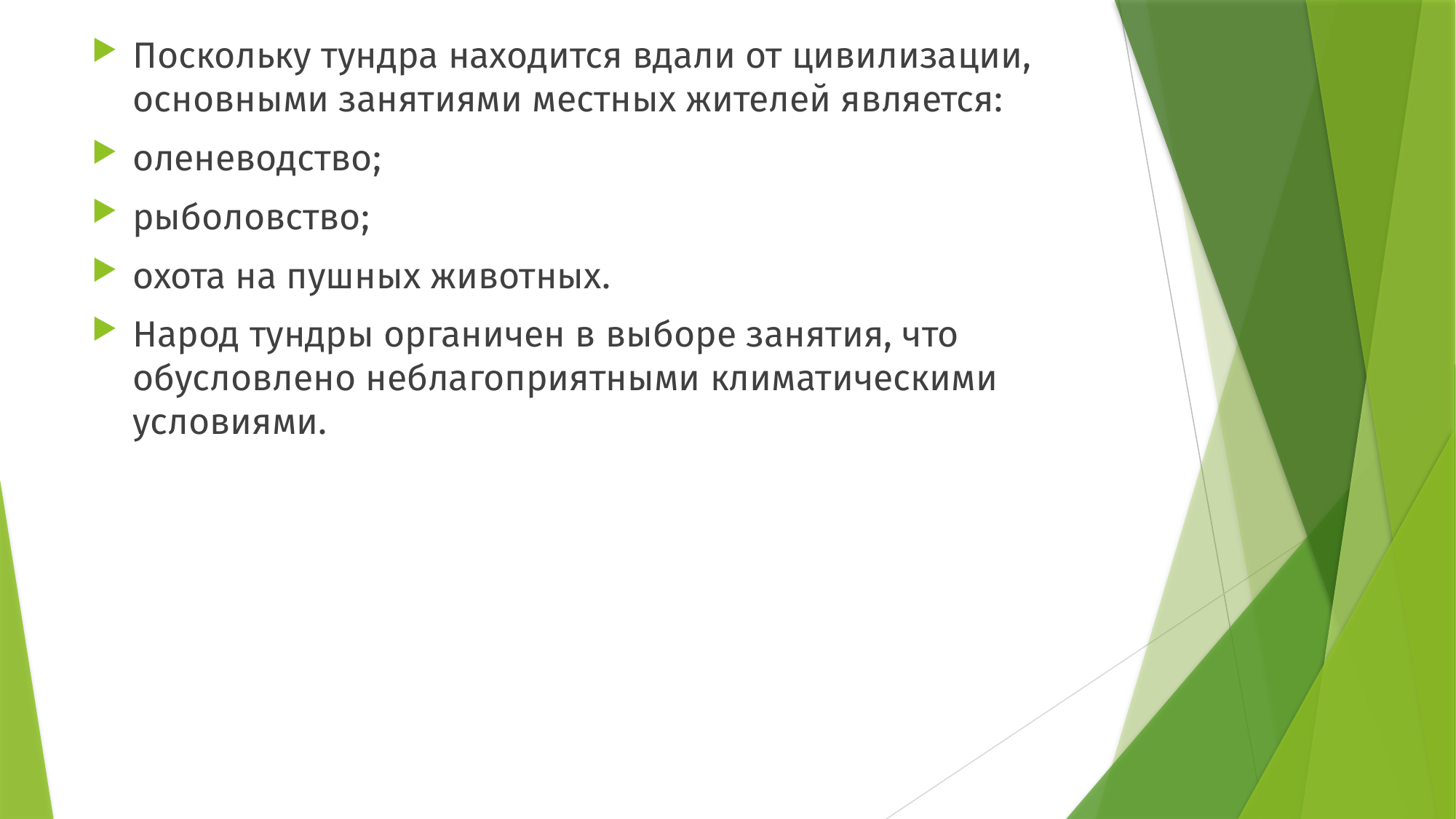

Поскольку тундра находится вдали от цивилизации, основными занятиями местных жителей является:
оленеводство;
рыболовство;
охота на пушных животных.
Народ тундры органичен в выборе занятия, что обусловлено неблагоприятными климатическими условиями.